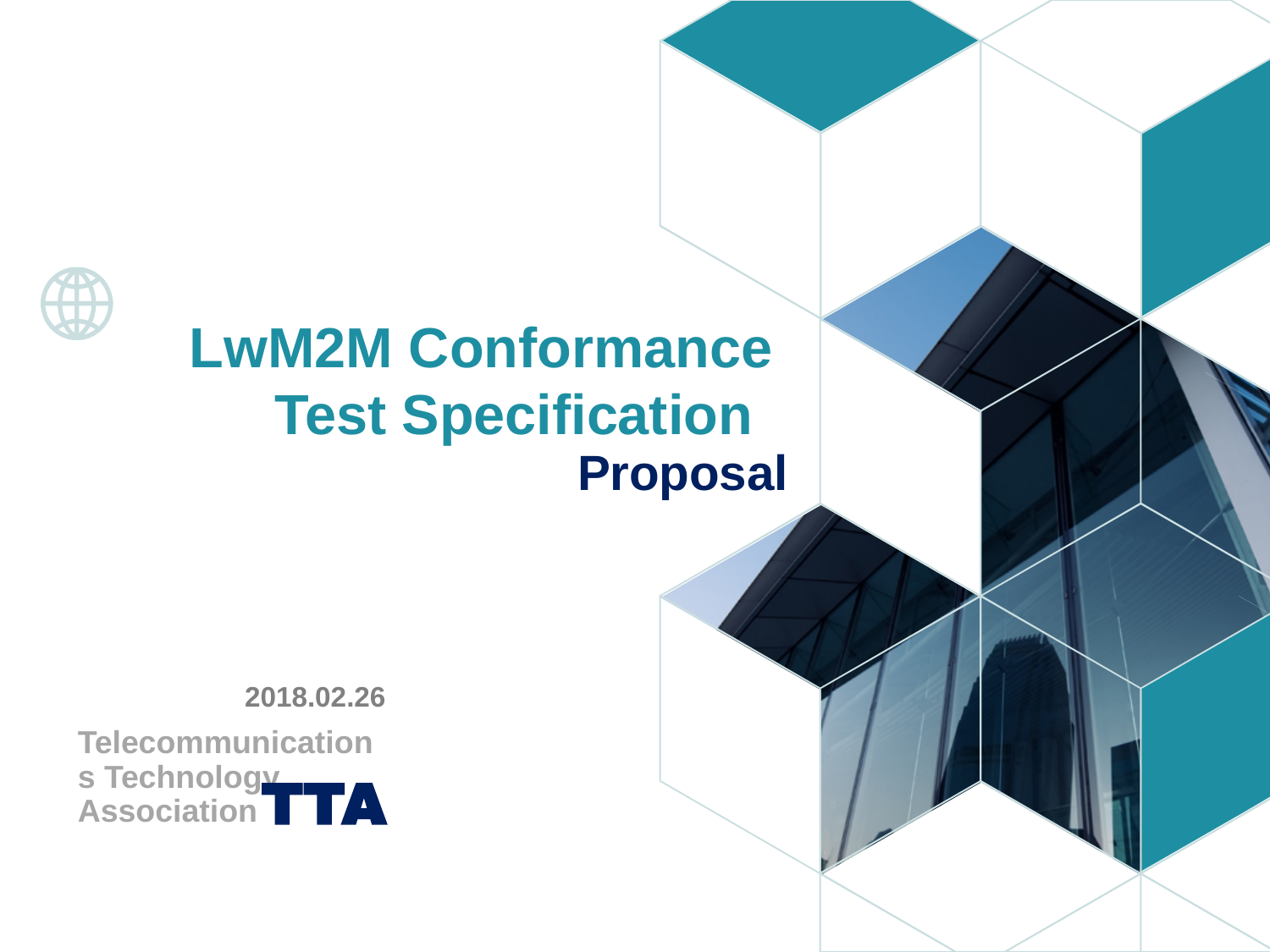

# LwM2M Conformance Test Specification Proposal

2018.02.26
Telecommunications Technology
Association
TTA